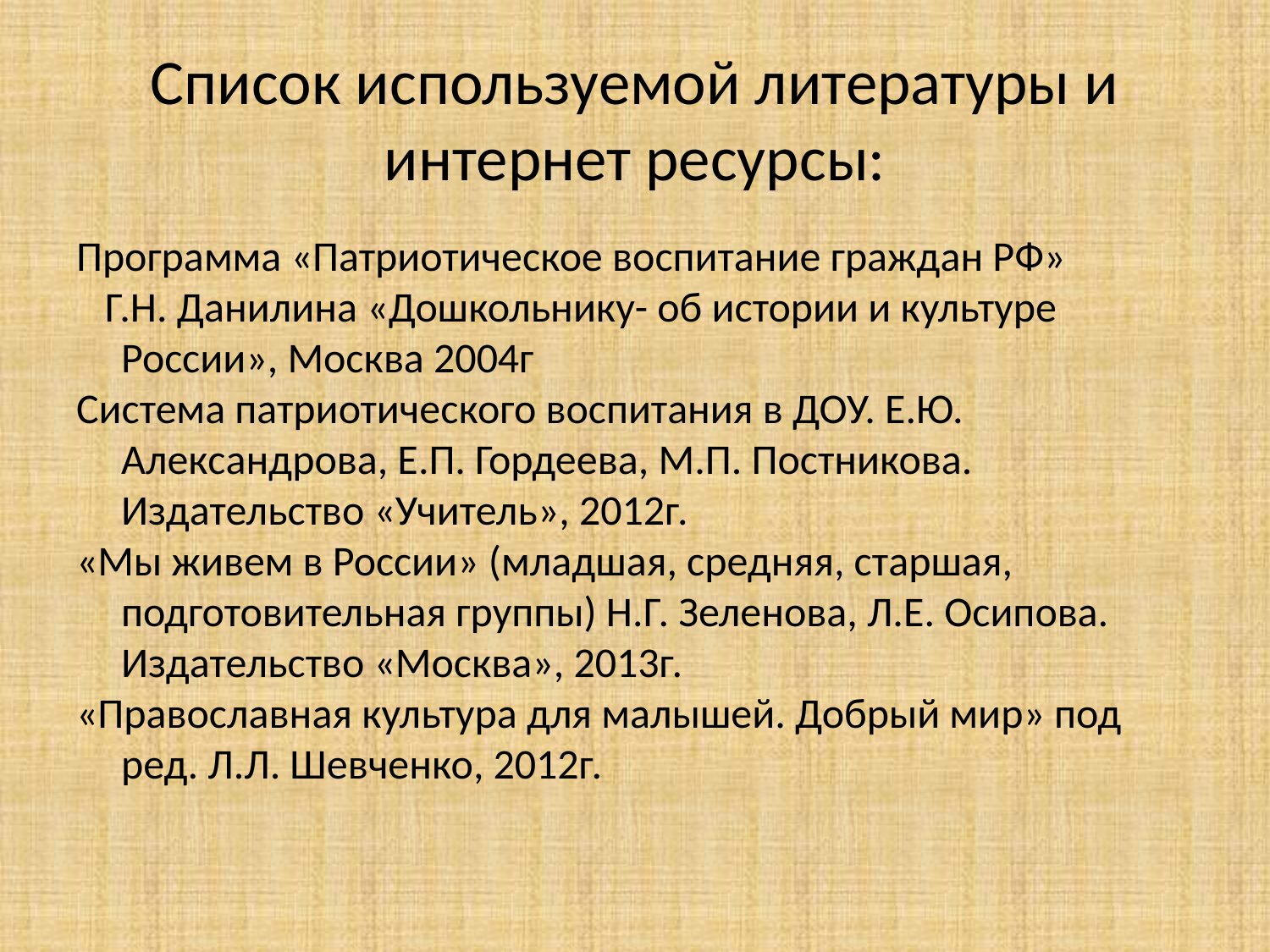

# Список используемой литературы и интернет ресурсы:
Программа «Патриотическое воспитание граждан РФ»
   Г.Н. Данилина «Дошкольнику- об истории и культуре России», Москва 2004г
Система патриотического воспитания в ДОУ. Е.Ю. Александрова, Е.П. Гордеева, М.П. Постникова. Издательство «Учитель», 2012г.
«Мы живем в России» (младшая, средняя, старшая, подготовительная группы) Н.Г. Зеленова, Л.Е. Осипова. Издательство «Москва», 2013г.
«Православная культура для малышей. Добрый мир» под ред. Л.Л. Шевченко, 2012г.